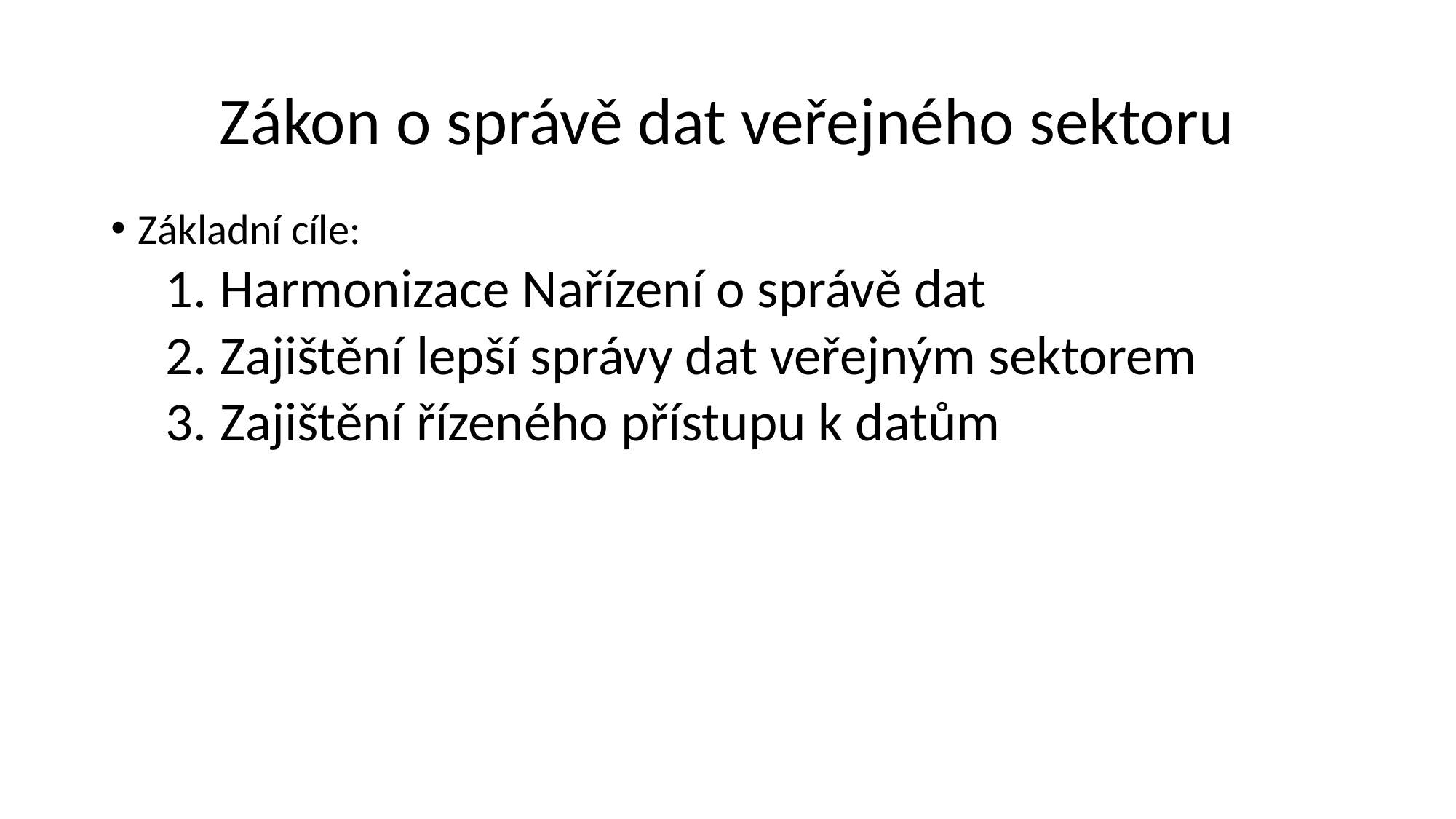

# Zákon o správě dat veřejného sektoru
Základní cíle:
Harmonizace Nařízení o správě dat
Zajištění lepší správy dat veřejným sektorem
Zajištění řízeného přístupu k datům